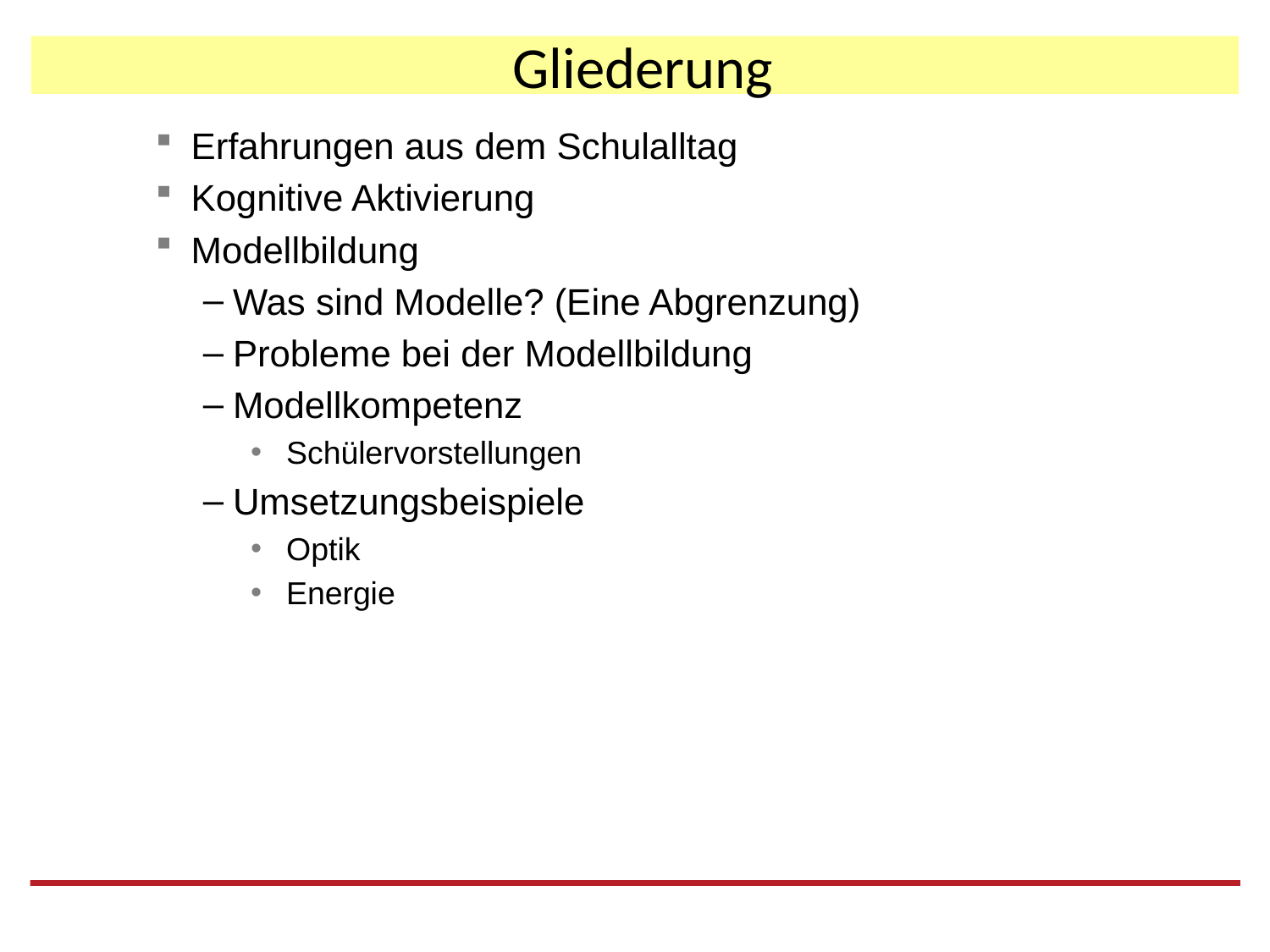

# Gliederung
Erfahrungen aus dem Schulalltag
Kognitive Aktivierung
Modellbildung
Was sind Modelle? (Eine Abgrenzung)
Probleme bei der Modellbildung
Modellkompetenz
Schülervorstellungen
Umsetzungsbeispiele
Optik
Energie